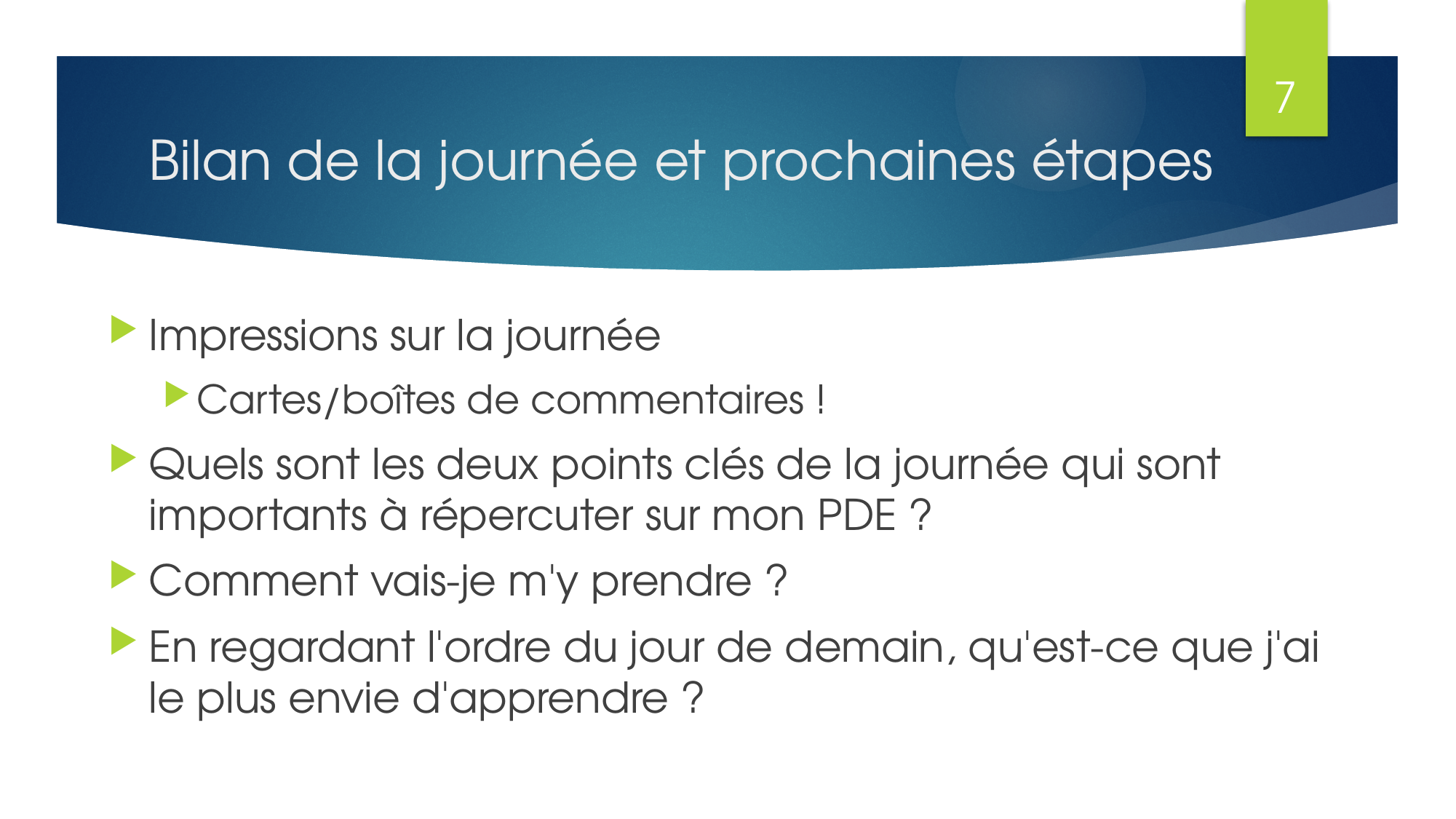

7
# Bilan de la journée et prochaines étapes
Impressions sur la journée
Cartes/boîtes de commentaires !
Quels sont les deux points clés de la journée qui sont importants à répercuter sur mon PDE ?
Comment vais-je m'y prendre ?
En regardant l'ordre du jour de demain, qu'est-ce que j'ai le plus envie d'apprendre ?